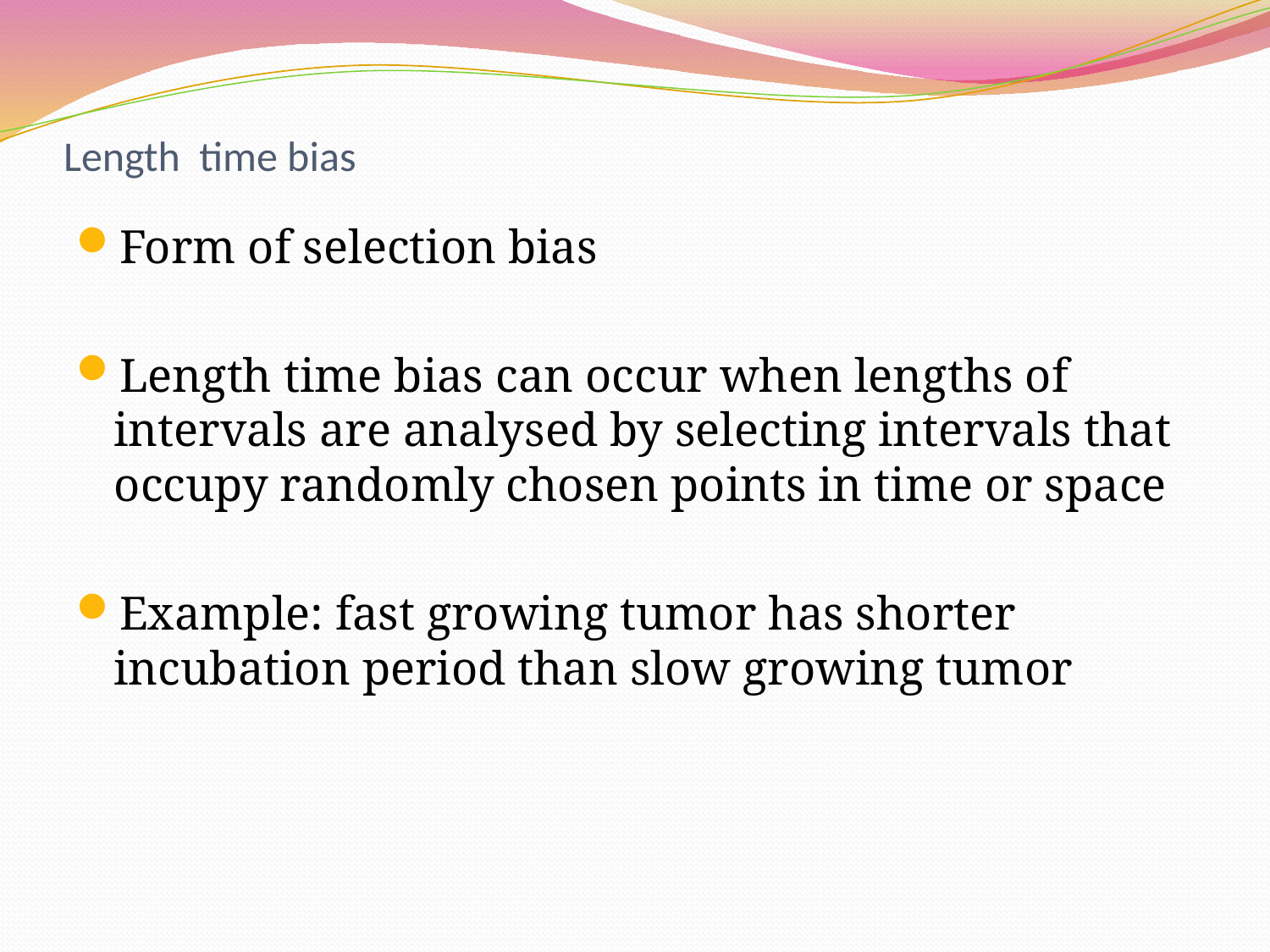

# Length  time bias
Form of selection bias

Length time bias can occur when lengths of intervals are analysed by selecting intervals that occupy randomly chosen points in time or space

Example: fast growing tumor has shorter incubation period than slow growing tumor